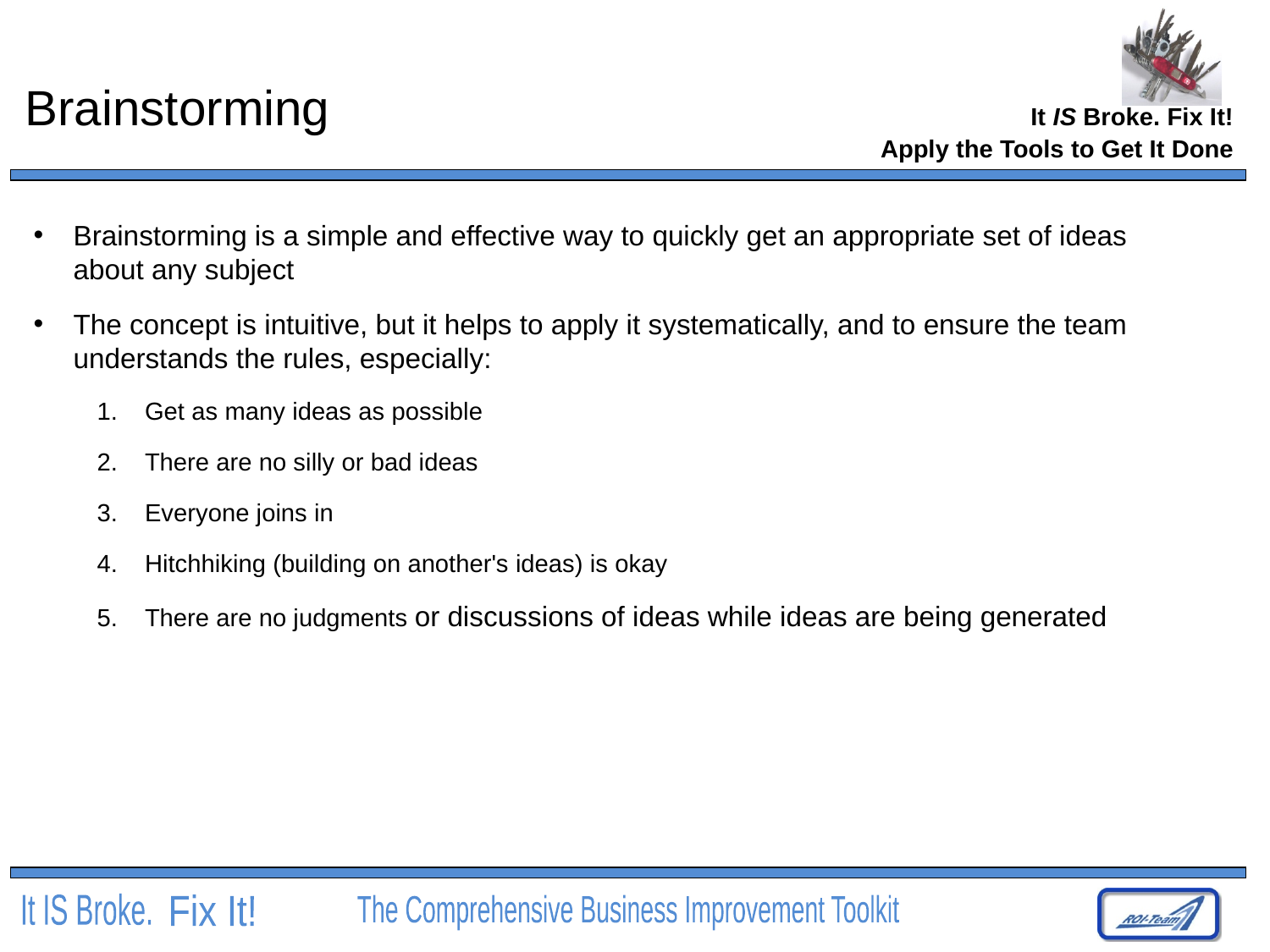

# Brainstorming
Apply the Tools to Get It Done
Brainstorming is a simple and effective way to quickly get an appropriate set of ideas about any subject
The concept is intuitive, but it helps to apply it systematically, and to ensure the team understands the rules, especially:
Get as many ideas as possible
There are no silly or bad ideas
Everyone joins in
Hitchhiking (building on another's ideas) is okay
There are no judgments or discussions of ideas while ideas are being generated